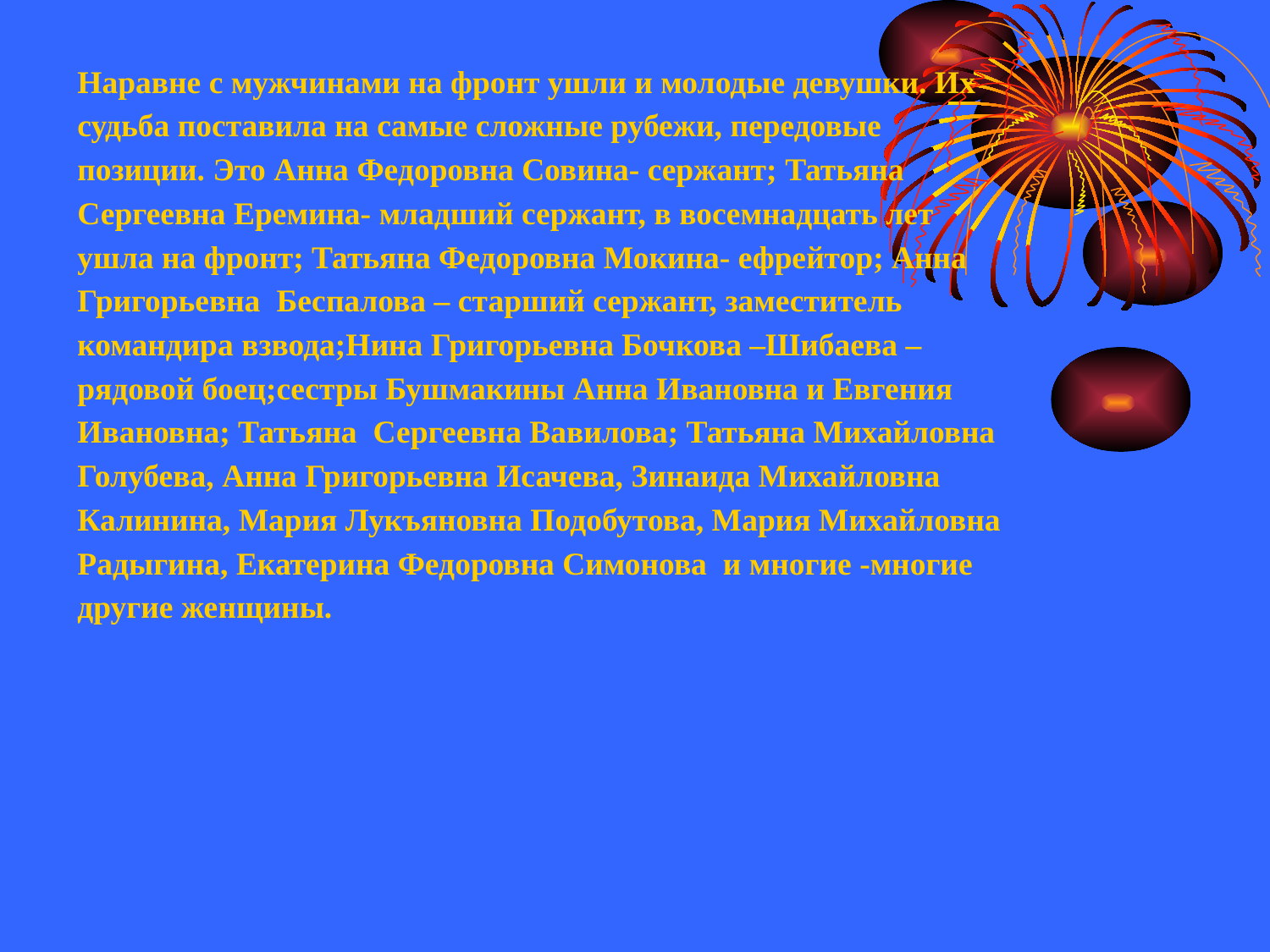

Наравне с мужчинами на фронт ушли и молодые девушки. Их судьба поставила на самые сложные рубежи, передовые позиции. Это Анна Федоровна Совина- сержант; Татьяна Сергеевна Еремина- младший сержант, в восемнадцать лет ушла на фронт; Татьяна Федоровна Мокина- ефрейтор; Анна Григорьевна  Беспалова – старший сержант, заместитель командира взвода;Нина Григорьевна Бочкова –Шибаева – рядовой боец;сестры Бушмакины Анна Ивановна и Евгения Ивановна; Татьяна  Сергеевна Вавилова; Татьяна Михайловна Голубева, Анна Григорьевна Исачева, Зинаида Михайловна Калинина, Мария Лукъяновна Подобутова, Мария Михайловна Радыгина, Екатерина Федоровна Симонова  и многие -многие другие женщины.